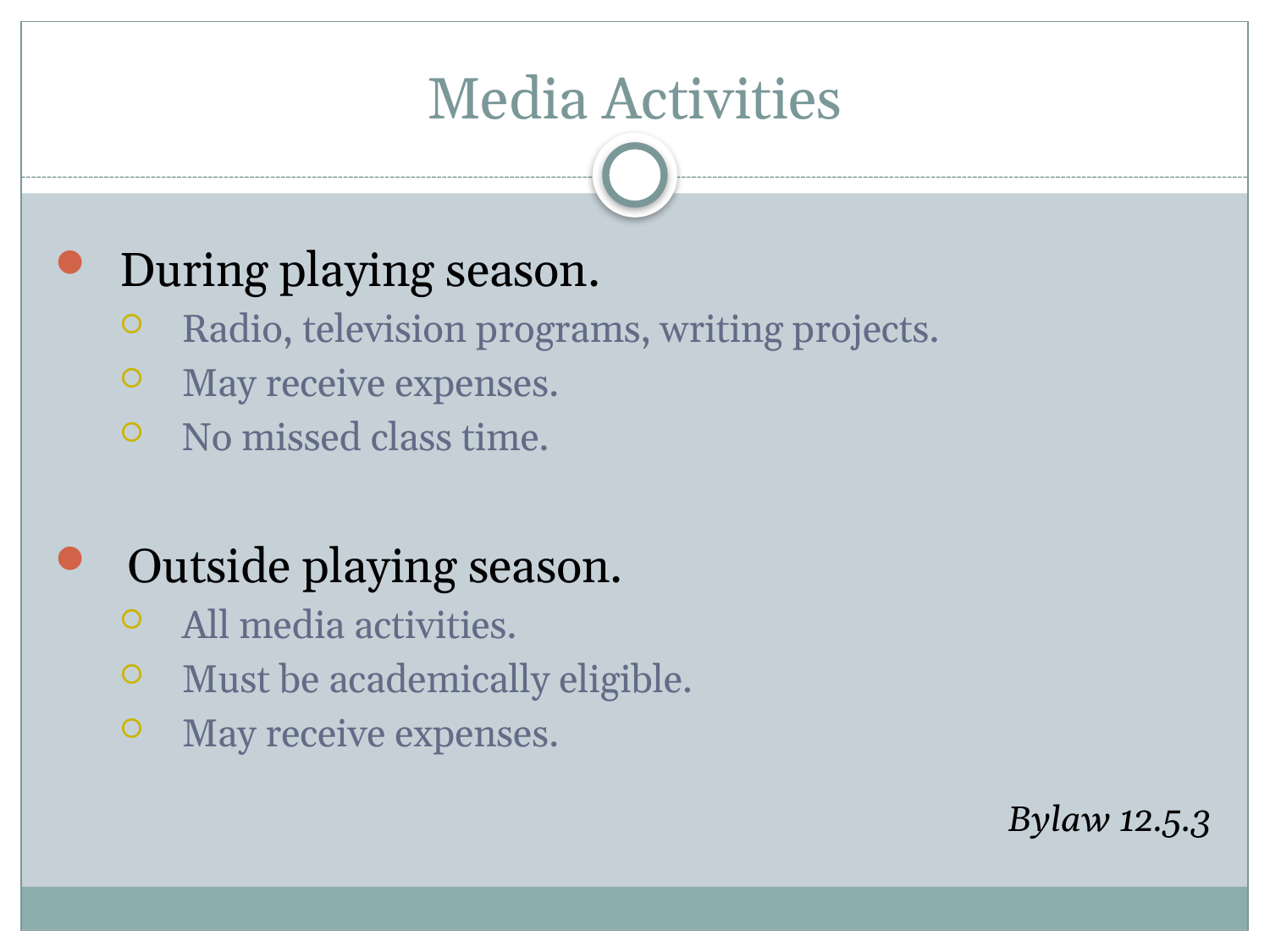

# Media Activities
During playing season.
Radio, television programs, writing projects.
May receive expenses.
No missed class time.

Outside playing season.
All media activities.
Must be academically eligible.
May receive expenses.

Bylaw 12.5.3